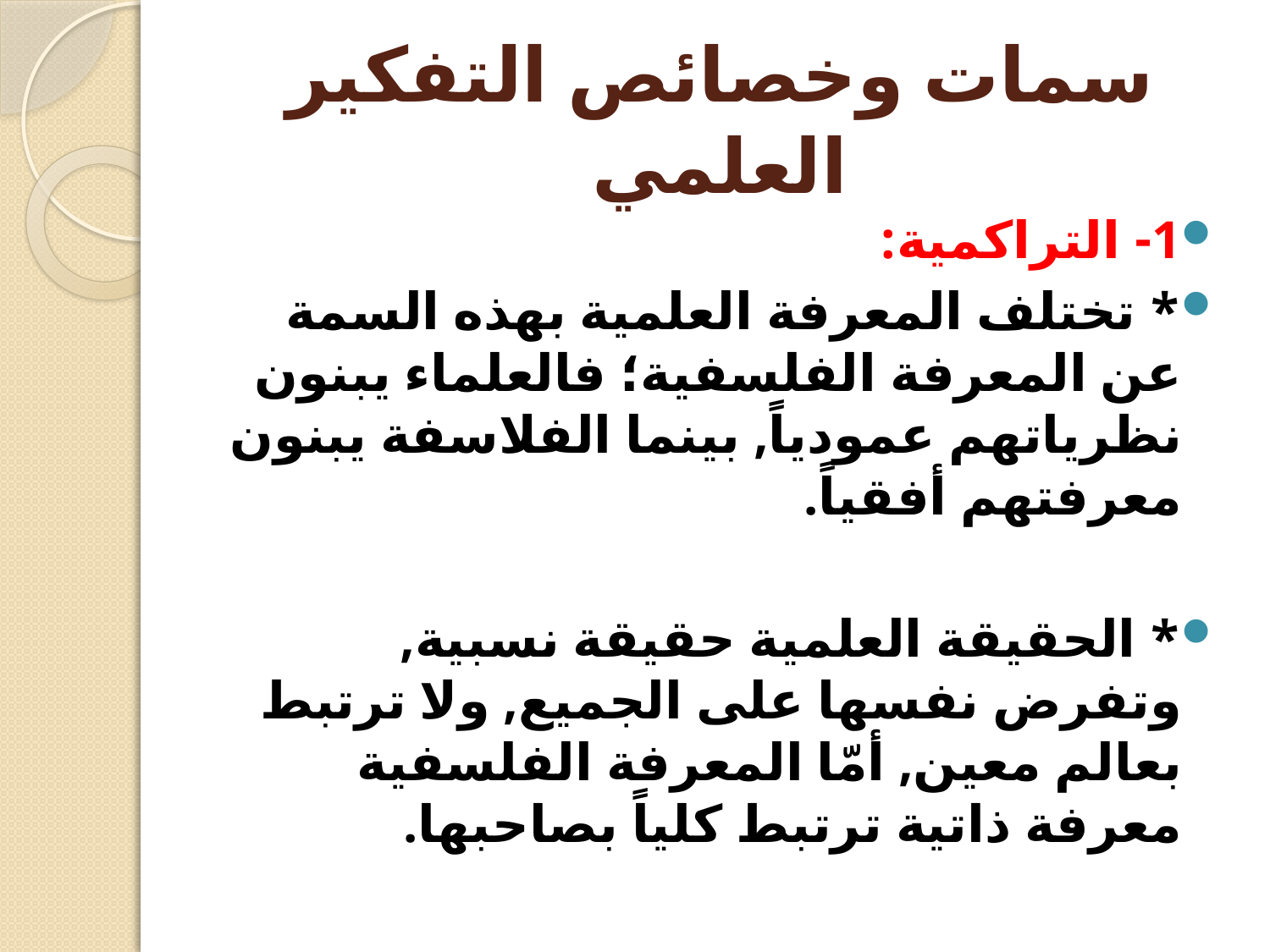

# سمات وخصائص التفكير العلمي
1- التراكمية:
* تختلف المعرفة العلمية بهذه السمة عن المعرفة الفلسفية؛ فالعلماء يبنون نظرياتهم عمودياً, بينما الفلاسفة يبنون معرفتهم أفقياً.

* الحقيقة العلمية حقيقة نسبية, وتفرض نفسها على الجميع, ولا ترتبط بعالم معين, أمّا المعرفة الفلسفية معرفة ذاتية ترتبط كلياً بصاحبها.